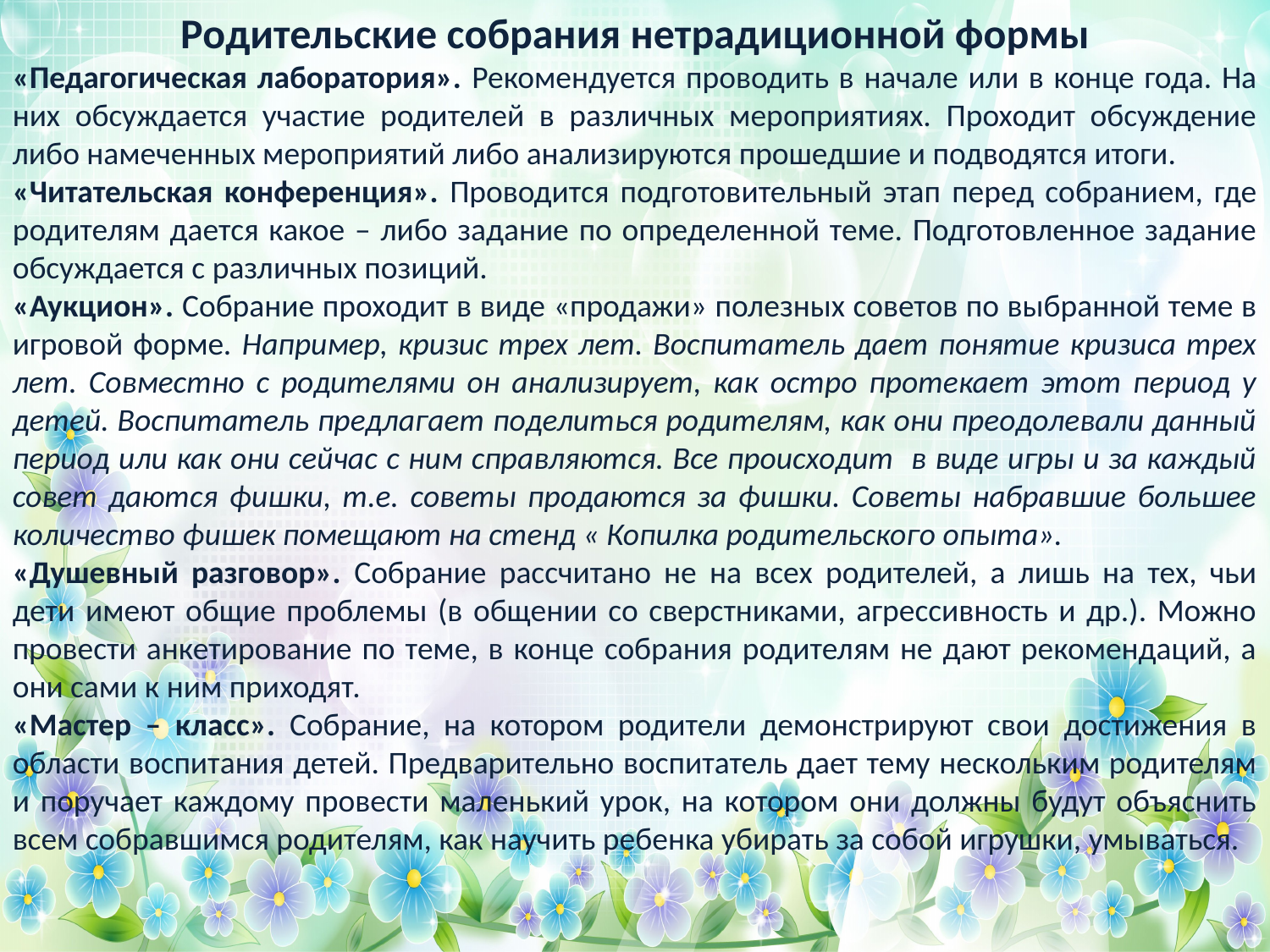

Родительские собрания нетрадиционной формы
«Педагогическая лаборатория». Рекомендуется проводить в начале или в конце года. На них обсуждается участие родителей в различных мероприятиях. Проходит обсуждение либо намеченных мероприятий либо анализируются прошедшие и подводятся итоги.
«Читательская конференция». Проводится подготовительный этап перед собранием, где родителям дается какое – либо задание по определенной теме. Подготовленное задание обсуждается с различных позиций.
«Аукцион». Собрание проходит в виде «продажи» полезных советов по выбранной теме в игровой форме. Например, кризис трех лет. Воспитатель дает понятие кризиса трех лет. Совместно с родителями он анализирует, как остро протекает этот период у детей. Воспитатель предлагает поделиться родителям, как они преодолевали данный период или как они сейчас с ним справляются. Все происходит  в виде игры и за каждый совет даются фишки, т.е. советы продаются за фишки. Советы набравшие большее количество фишек помещают на стенд « Копилка родительского опыта».
«Душевный разговор». Собрание рассчитано не на всех родителей, а лишь на тех, чьи дети имеют общие проблемы (в общении со сверстниками, агрессивность и др.). Можно провести анкетирование по теме, в конце собрания родителям не дают рекомендаций, а они сами к ним приходят.
«Мастер – класс». Собрание, на котором родители демонстрируют свои достижения в области воспитания детей. Предварительно воспитатель дает тему нескольким родителям и поручает каждому провести маленький урок, на котором они должны будут объяснить всем собравшимся родителям, как научить ребенка убирать за собой игрушки, умываться.